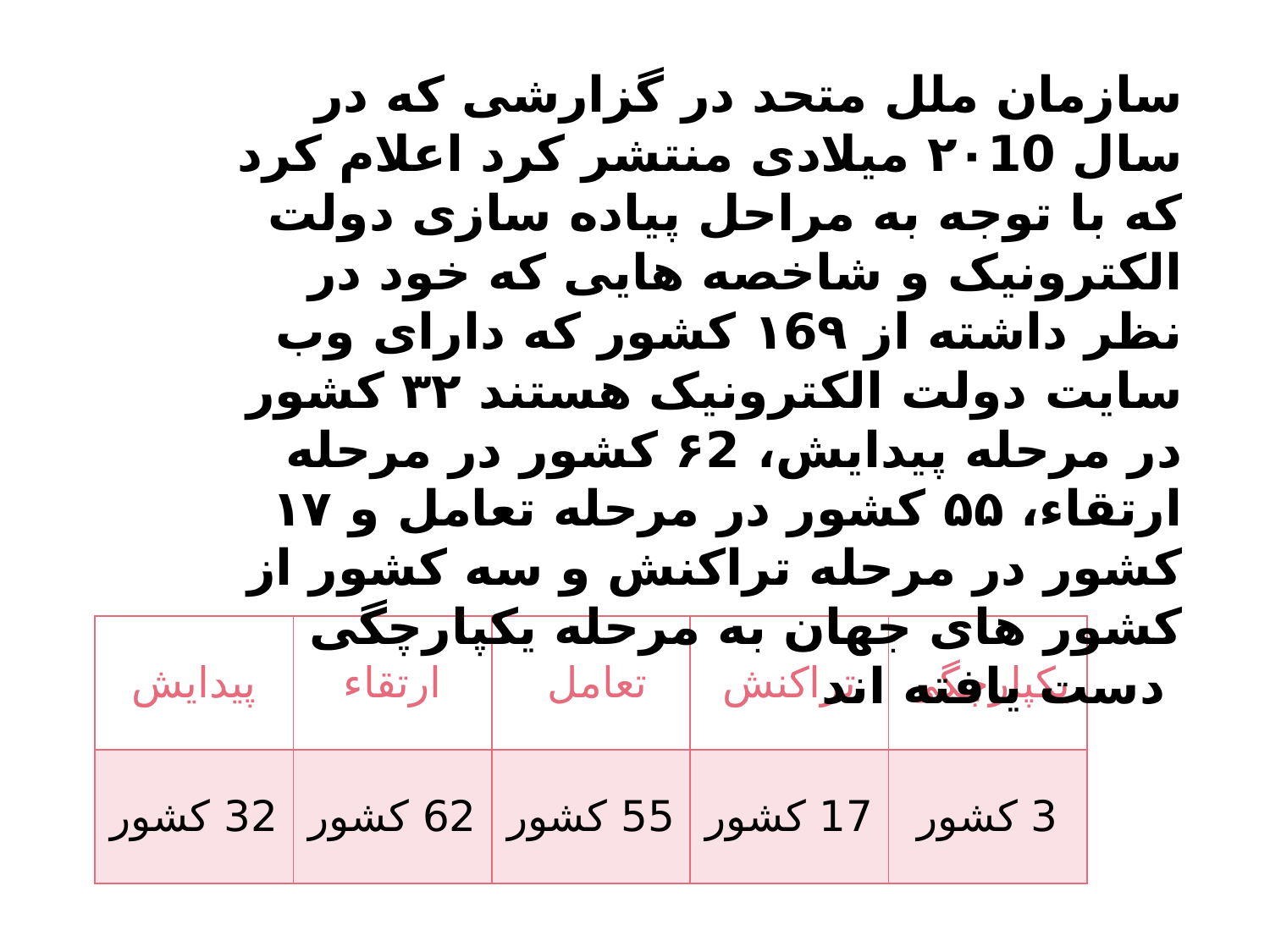

سازمان ملل متحد در گزارشی که در سال ۲۰10 میلادی منتشر کرد اعلام کرد که با توجه به مراحل پیاده سازی دولت الکترونیک و شاخصه هایی که خود در نظر داشته از ۱6۹ کشور که دارای وب سایت دولت الکترونیک هستند ۳۲ کشور در مرحله پیدایش، ۶2 کشور در مرحله ارتقاء، ۵۵ کشور در مرحله تعامل و ۱۷ کشور در مرحله تراکنش و سه کشور از کشور های جهان به مرحله یکپارچگی دست یافته اند
| پیدایش | ارتقاء | تعامل | تراکنش | یکپارچگی |
| --- | --- | --- | --- | --- |
| 32 کشور | 62 کشور | 55 کشور | 17 کشور | 3 کشور |